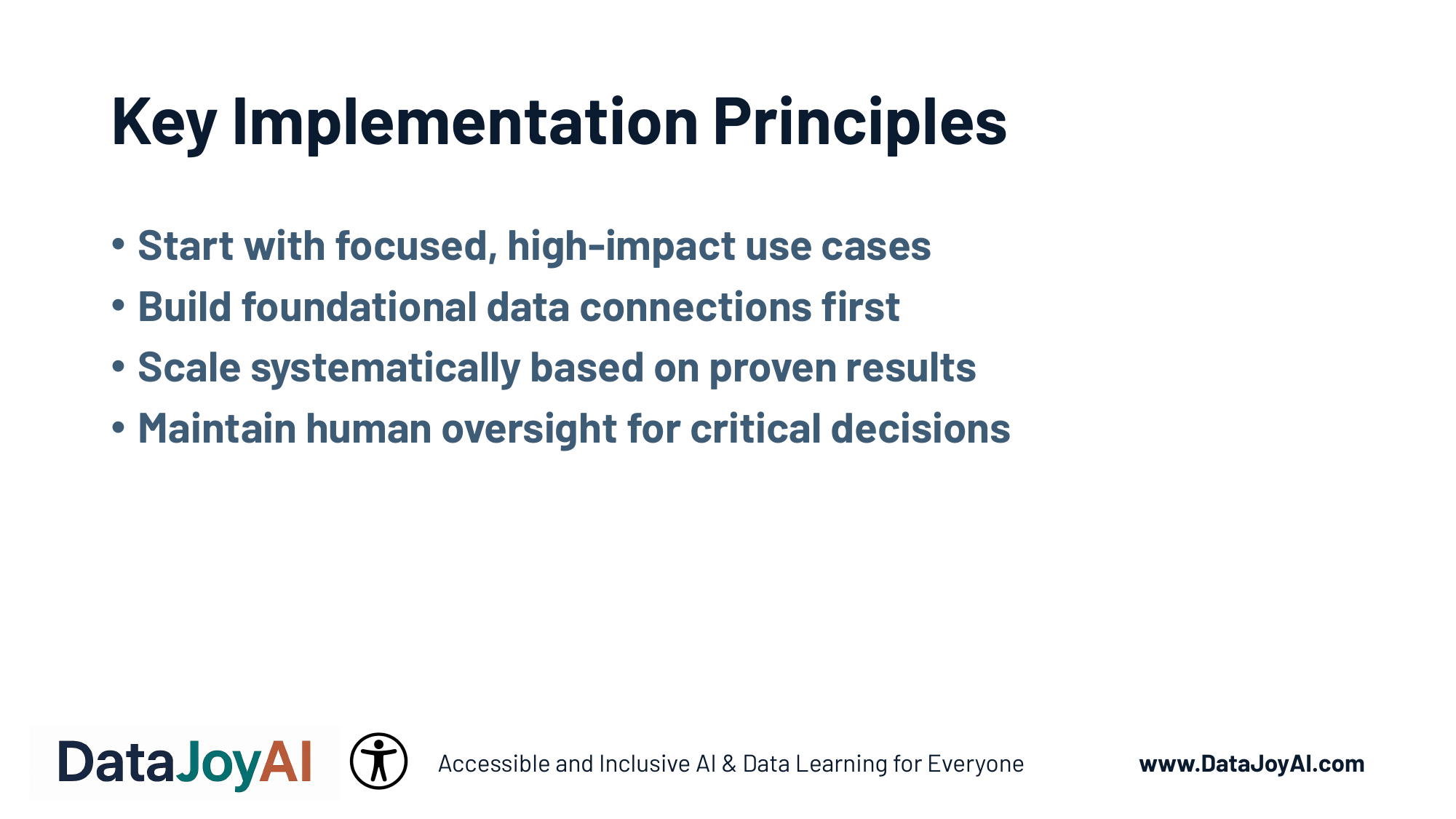

# Key Implementation Principles
Start with focused, high-impact use cases
Build foundational data connections first
Scale systematically based on proven results
Maintain human oversight for critical decisions